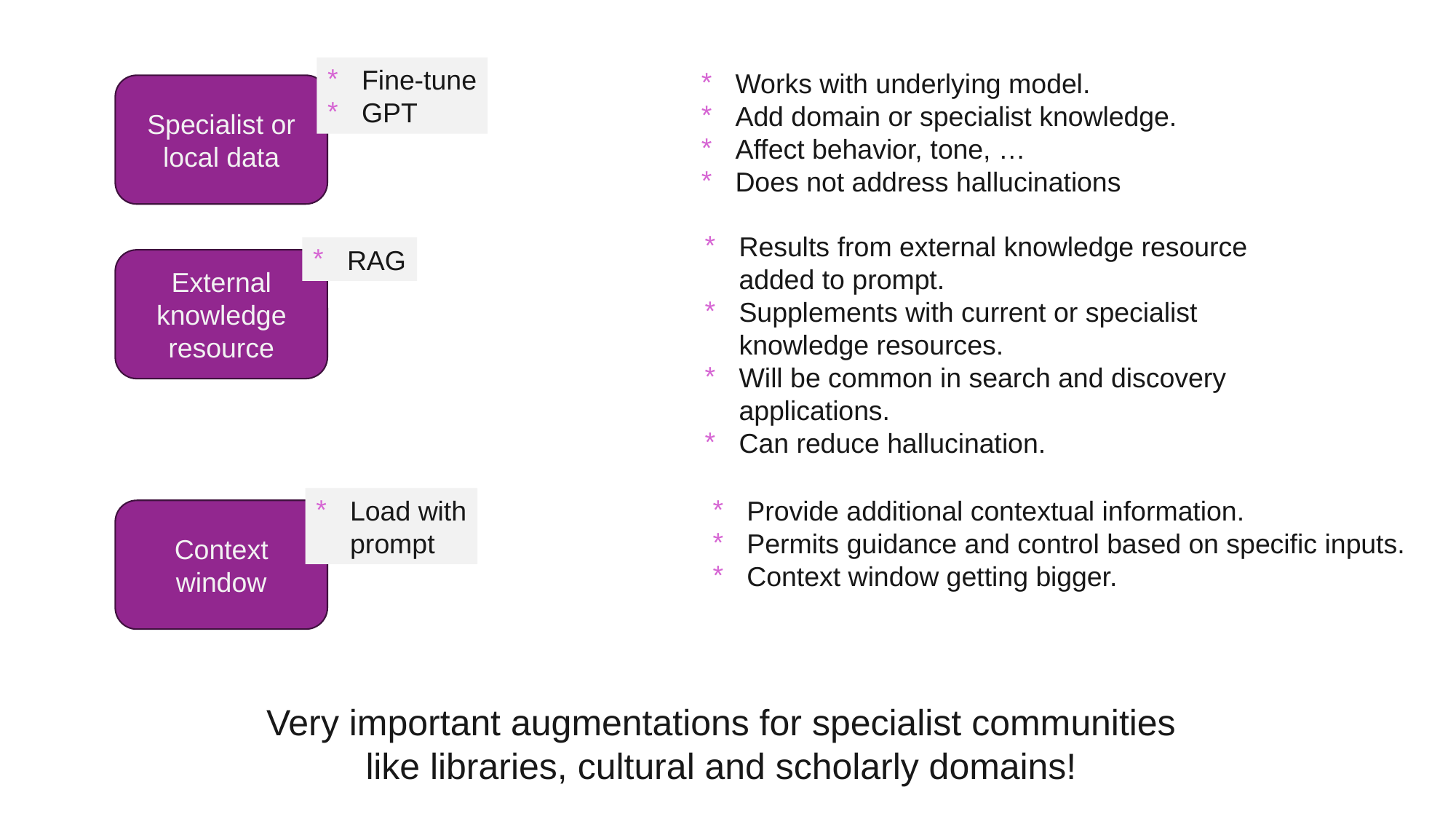

Fine-tune
GPT
Works with underlying model.
Add domain or specialist knowledge.
Affect behavior, tone, …
Does not address hallucinations
Specialist or local data
Results from external knowledge resource
added to prompt.
Supplements with current or specialist
knowledge resources.
Will be common in search and discovery
applications.
Can reduce hallucination.

RAG
External knowledge resource
Load with
prompt
Provide additional contextual information.
Permits guidance and control based on specific inputs.
Context window getting bigger.

Context window
Very important augmentations for specialist communities
like libraries, cultural and scholarly domains!